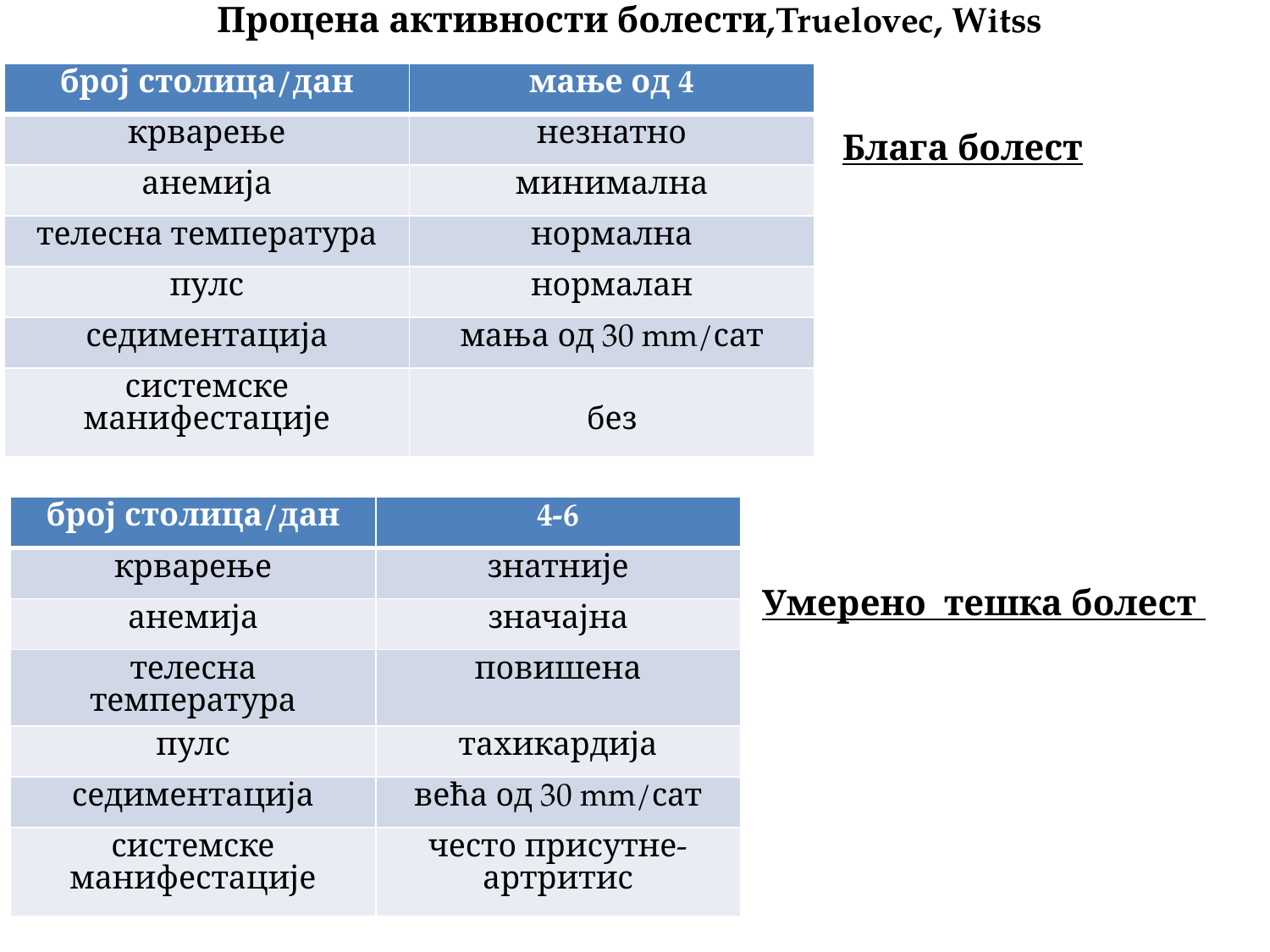

# Процена активности болести,Truelovec, Witss
| број столица/дан | мање од 4 |
| --- | --- |
| крварење | незнатно |
| анемија | минимална |
| телесна температура | нормална |
| пулс | нормалан |
| седиментација | мања од 30 mm/сат |
| системске манифестације | без |
Блага болест

| број столица/дан | 4-6 |
| --- | --- |
| крварење | знатније |
| анемија | значајна |
| телесна температура | повишена |
| пулс | тахикардија |
| седиментација | већа од 30 mm/сат |
| системске манифестације | често присутне-артритис |
Умерено  тешка болест